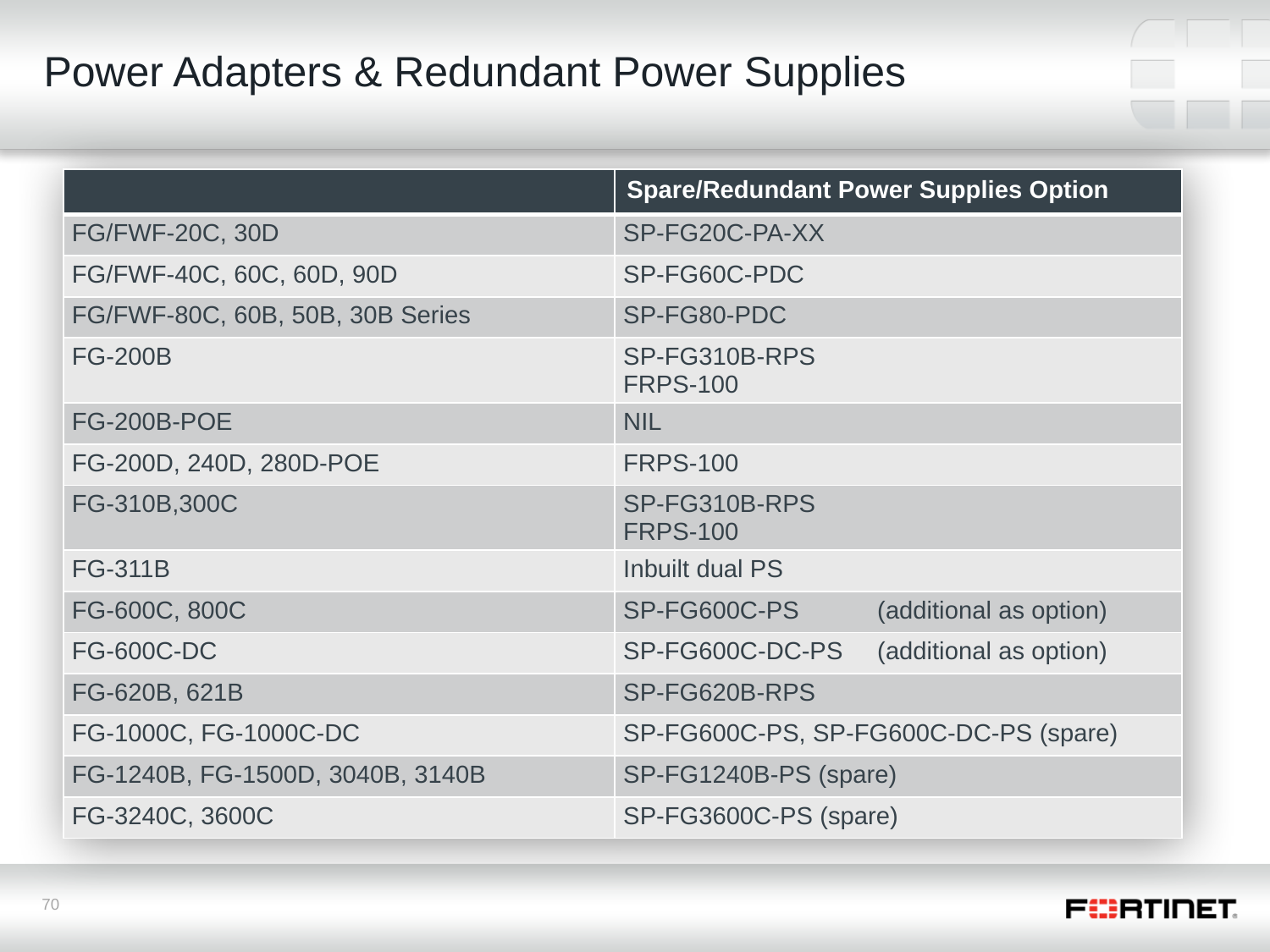

# Power Adapters & Redundant Power Supplies
|  | Spare/Redundant Power Supplies Option |
| --- | --- |
| FG/FWF-20C, 30D | SP-FG20C-PA-XX |
| FG/FWF-40C, 60C, 60D, 90D | SP-FG60C-PDC |
| FG/FWF-80C, 60B, 50B, 30B Series | SP-FG80-PDC |
| FG-200B | SP-FG310B-RPS FRPS-100 |
| FG-200B-POE | NIL |
| FG-200D, 240D, 280D-POE | FRPS-100 |
| FG-310B,300C | SP-FG310B-RPS FRPS-100 |
| FG-311B | Inbuilt dual PS |
| FG-600C, 800C | SP-FG600C-PS (additional as option) |
| FG-600C-DC | SP-FG600C-DC-PS (additional as option) |
| FG-620B, 621B | SP-FG620B-RPS |
| FG-1000C, FG-1000C-DC | SP-FG600C-PS, SP-FG600C-DC-PS (spare) |
| FG-1240B, FG-1500D, 3040B, 3140B | SP-FG1240B-PS (spare) |
| FG-3240C, 3600C | SP-FG3600C-PS (spare) |